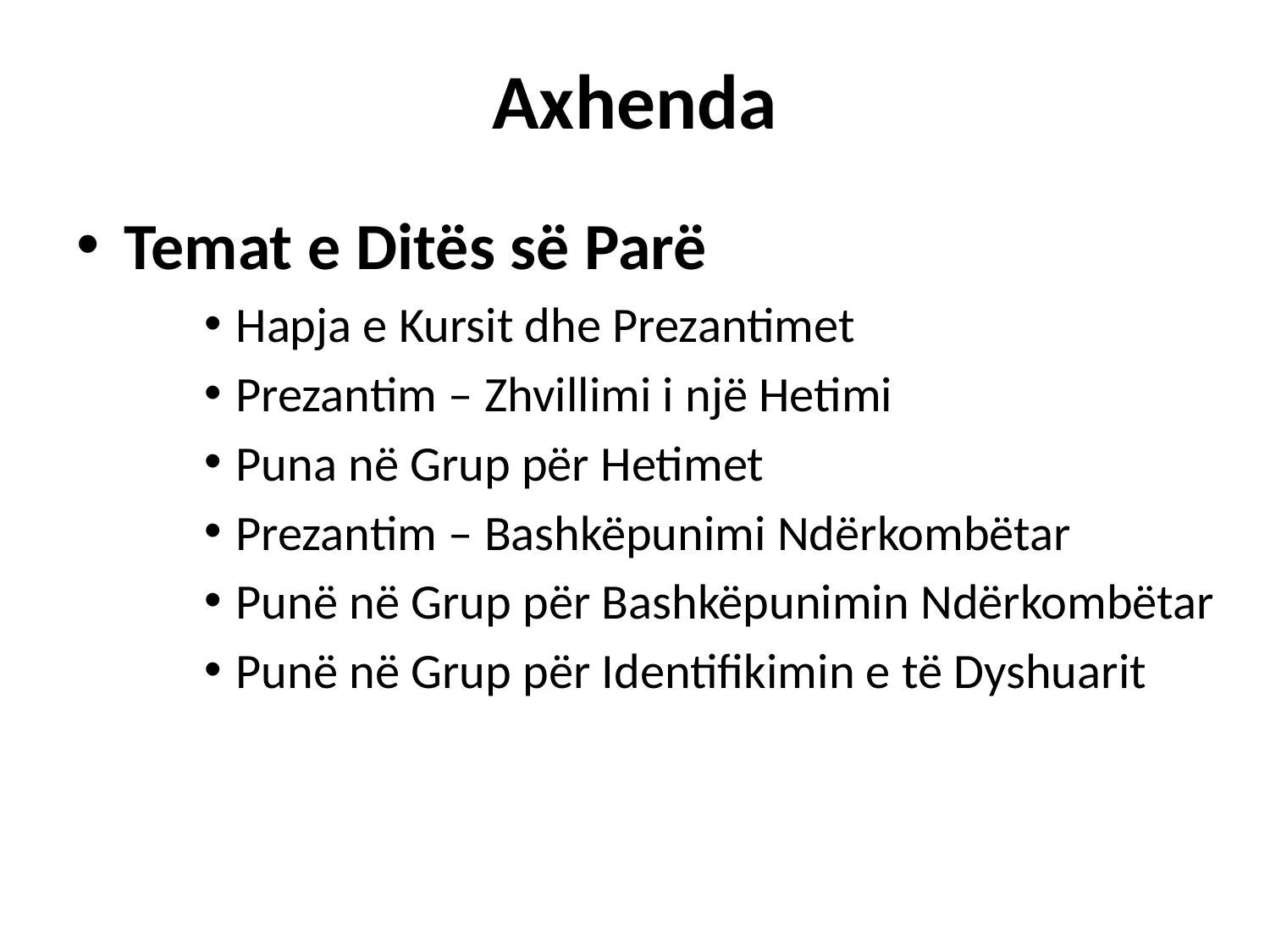

# Axhenda
Temat e Ditës së Parë
Hapja e Kursit dhe Prezantimet
Prezantim – Zhvillimi i një Hetimi
Puna në Grup për Hetimet
Prezantim – Bashkëpunimi Ndërkombëtar
Punë në Grup për Bashkëpunimin Ndërkombëtar
Punë në Grup për Identifikimin e të Dyshuarit